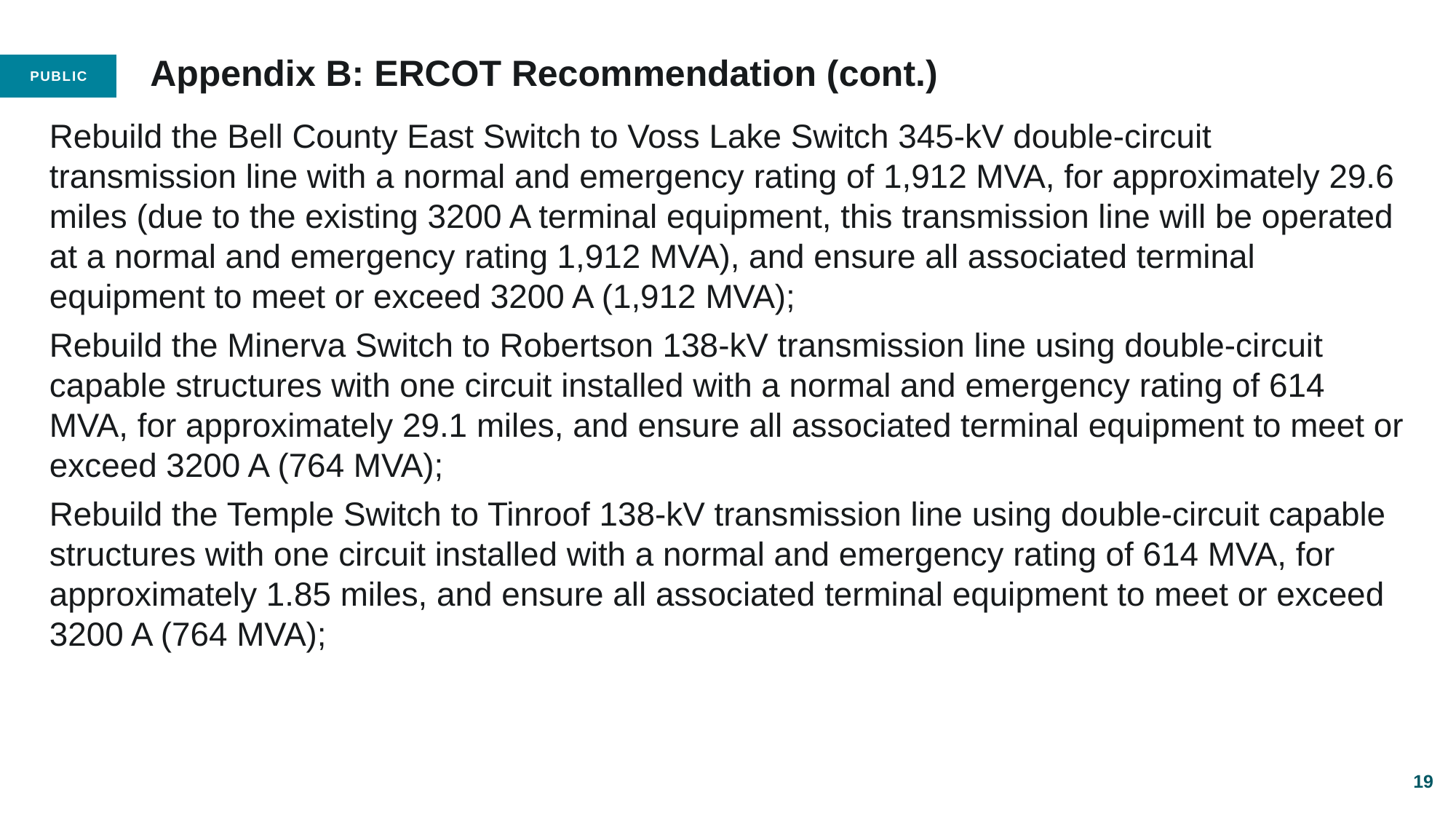

# Appendix B: ERCOT Recommendation (cont.)
Rebuild the Bell County East Switch to Voss Lake Switch 345-kV double-circuit transmission line with a normal and emergency rating of 1,912 MVA, for approximately 29.6 miles (due to the existing 3200 A terminal equipment, this transmission line will be operated at a normal and emergency rating 1,912 MVA), and ensure all associated terminal equipment to meet or exceed 3200 A (1,912 MVA);
Rebuild the Minerva Switch to Robertson 138-kV transmission line using double-circuit capable structures with one circuit installed with a normal and emergency rating of 614 MVA, for approximately 29.1 miles, and ensure all associated terminal equipment to meet or exceed 3200 A (764 MVA);
Rebuild the Temple Switch to Tinroof 138-kV transmission line using double-circuit capable structures with one circuit installed with a normal and emergency rating of 614 MVA, for approximately 1.85 miles, and ensure all associated terminal equipment to meet or exceed 3200 A (764 MVA);

19